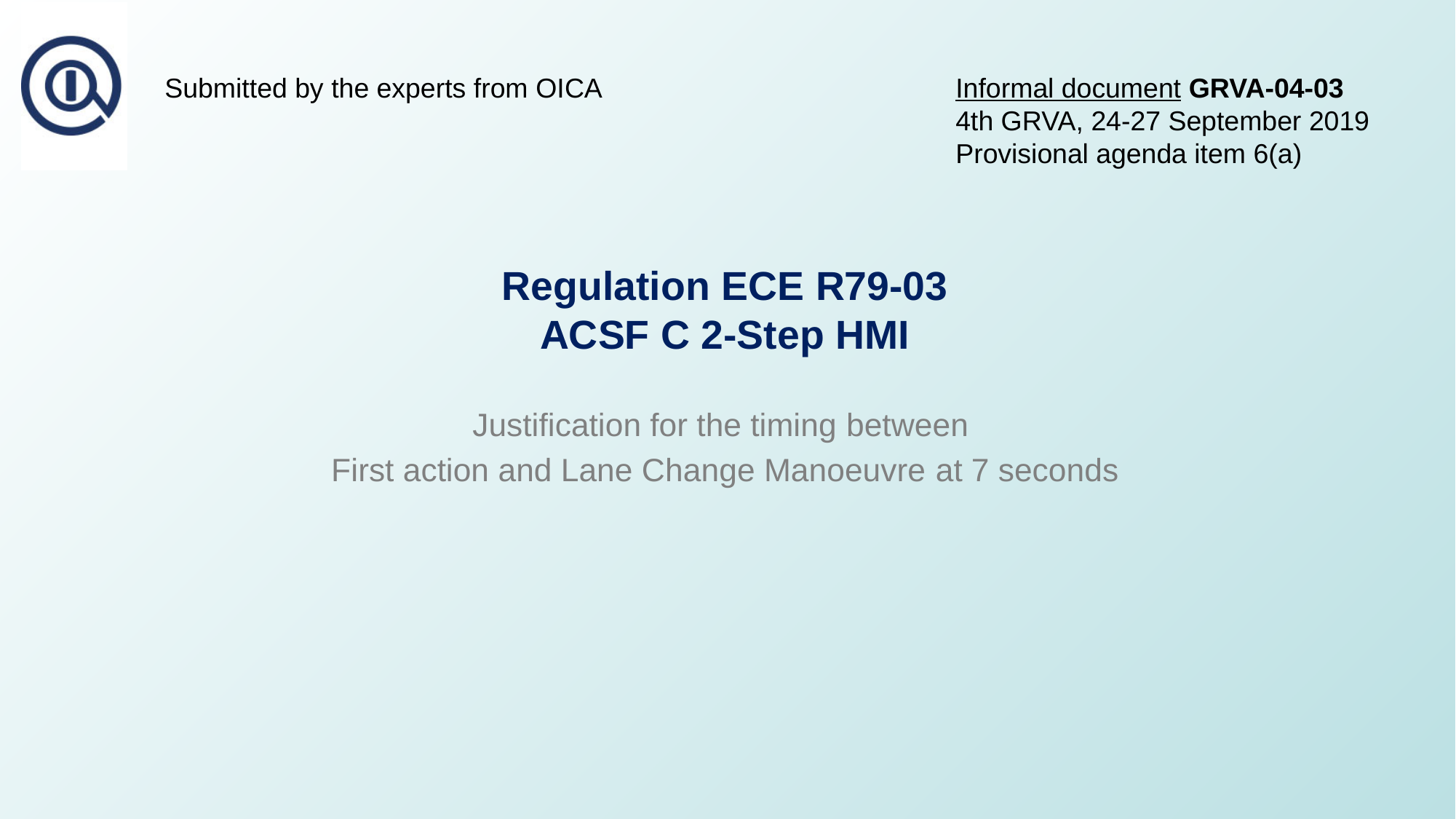

Submitted by the experts from OICA
Informal document GRVA-04-03
4th GRVA, 24-27 September 2019
Provisional agenda item 6(a)
# Regulation ECE R79-03 ACSF C 2-Step HMI
Justification for the timing between
First action and Lane Change Manoeuvre at 7 seconds